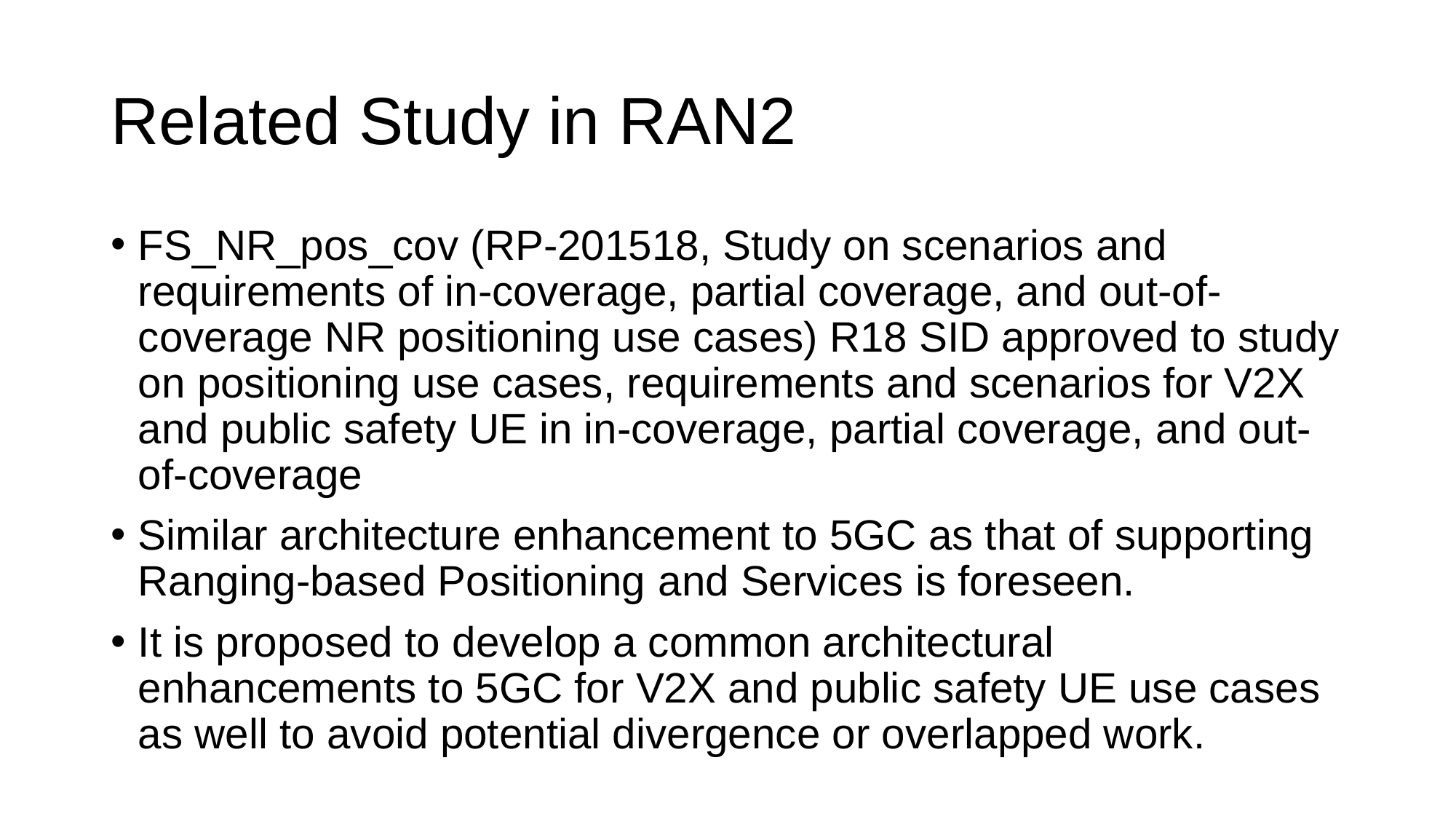

# Related Study in RAN2
FS_NR_pos_cov (RP-201518, Study on scenarios and requirements of in-coverage, partial coverage, and out-of-coverage NR positioning use cases) R18 SID approved to study on positioning use cases, requirements and scenarios for V2X and public safety UE in in-coverage, partial coverage, and out-of-coverage
Similar architecture enhancement to 5GC as that of supporting Ranging-based Positioning and Services is foreseen.
It is proposed to develop a common architectural enhancements to 5GC for V2X and public safety UE use cases as well to avoid potential divergence or overlapped work.